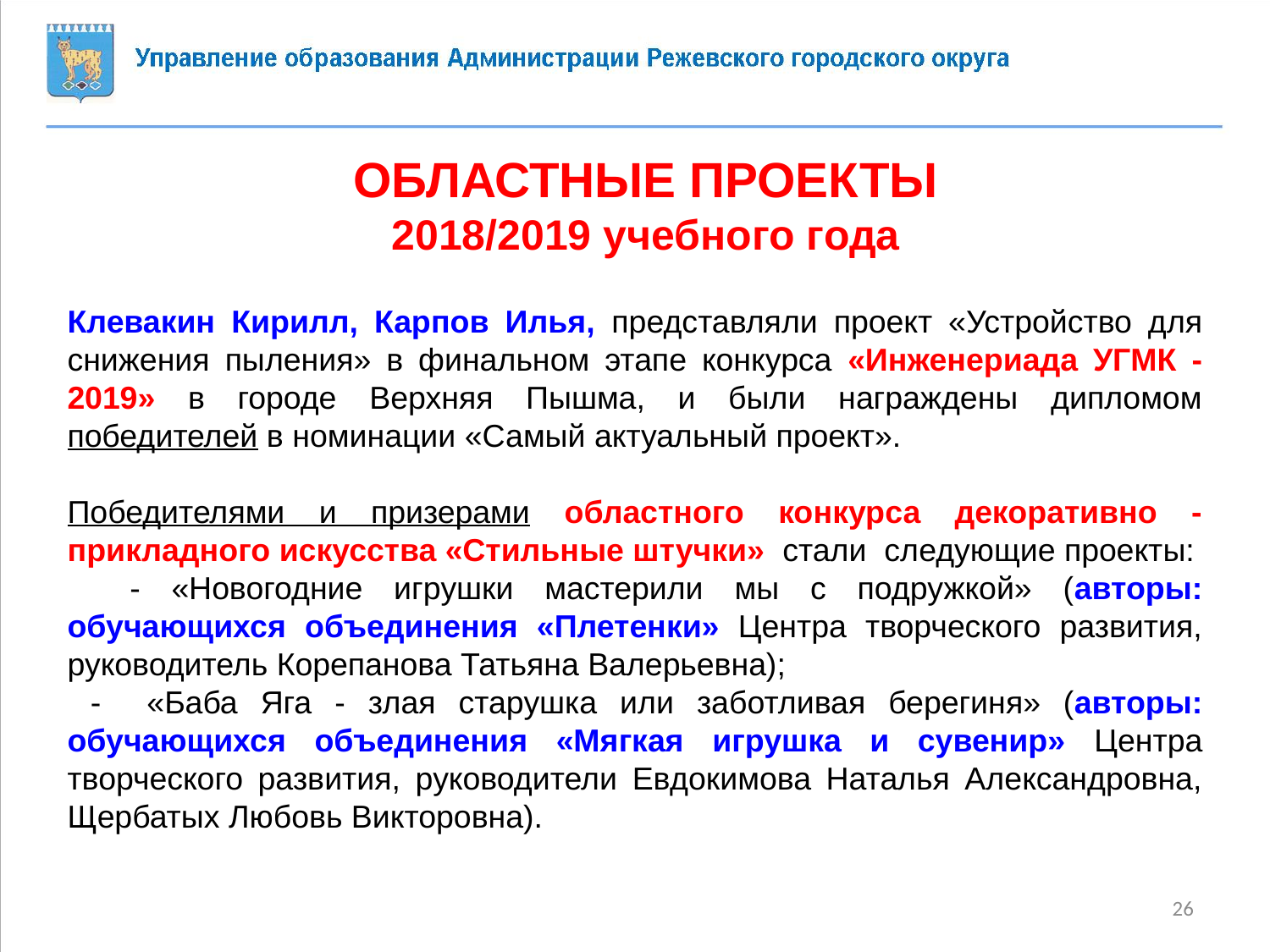

ОБЛАСТНЫЕ ПРОЕКТЫ
2018/2019 учебного года
Клевакин Кирилл, Карпов Илья, представляли проект «Устройство для снижения пыления» в финальном этапе конкурса «Инженериада УГМК - 2019» в городе Верхняя Пышма, и были награждены дипломом победителей в номинации «Самый актуальный проект».

Победителями и призерами областного конкурса декоративно - прикладного искусства «Стильные штучки»  стали  следующие проекты:
  - «Новогодние игрушки мастерили мы с подружкой» (авторы: обучающихся объединения «Плетенки» Центра творческого развития, руководитель Корепанова Татьяна Валерьевна);
 -  «Баба Яга - злая старушка или заботливая берегиня» (авторы: обучающихся объединения «Мягкая игрушка и сувенир» Центра творческого развития, руководители Евдокимова Наталья Александровна, Щербатых Любовь Викторовна).
26